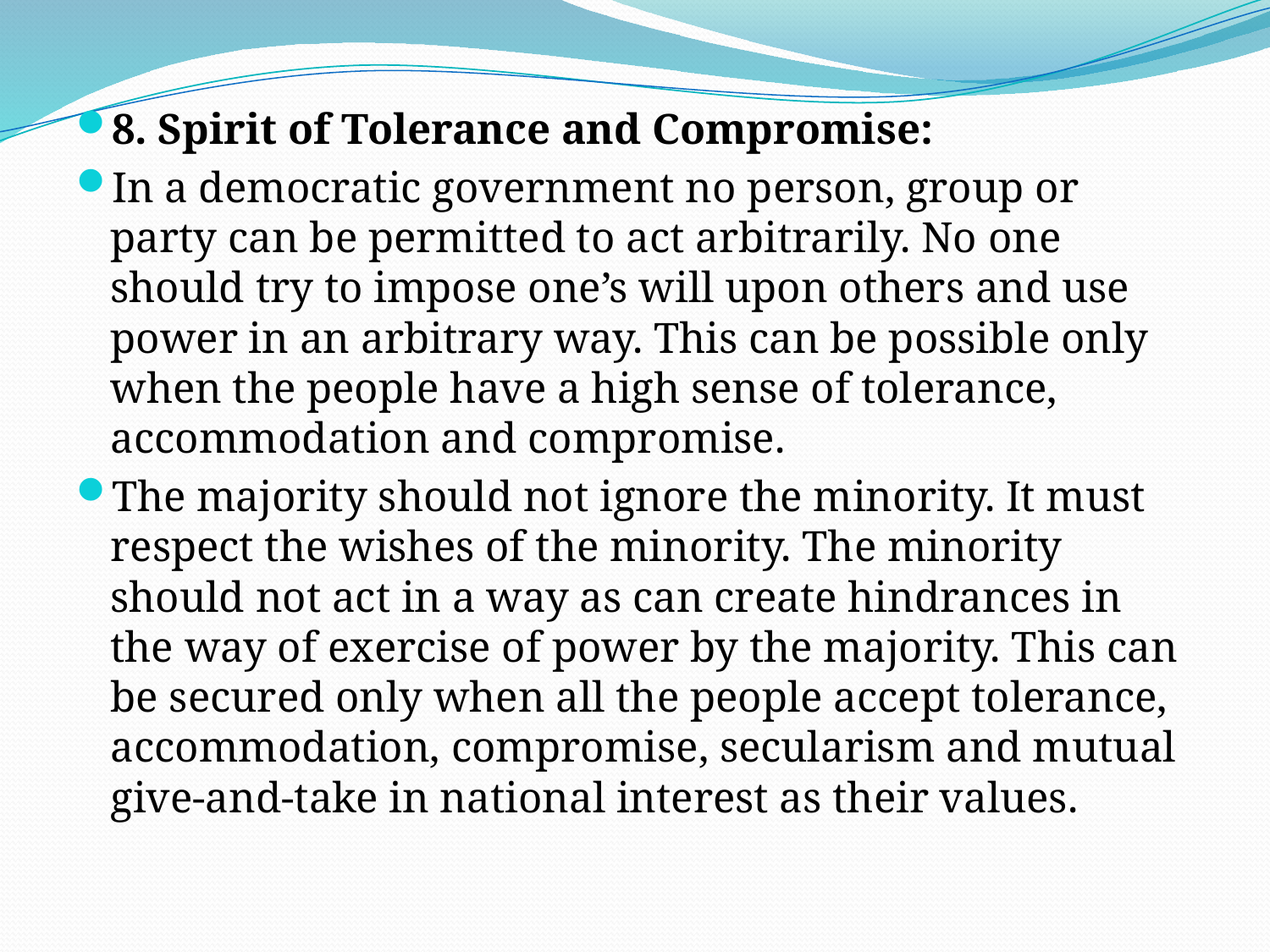

8. Spirit of Tolerance and Compromise:
In a democratic government no person, group or party can be permitted to act arbitrarily. No one should try to impose one’s will upon others and use power in an arbitrary way. This can be possible only when the people have a high sense of tolerance, accommodation and compromise.
The majority should not ignore the minority. It must respect the wishes of the minority. The minority should not act in a way as can create hindrances in the way of exercise of power by the majority. This can be secured only when all the people accept tolerance, accommodation, compromise, secularism and mutual give-and-take in national interest as their values.

#